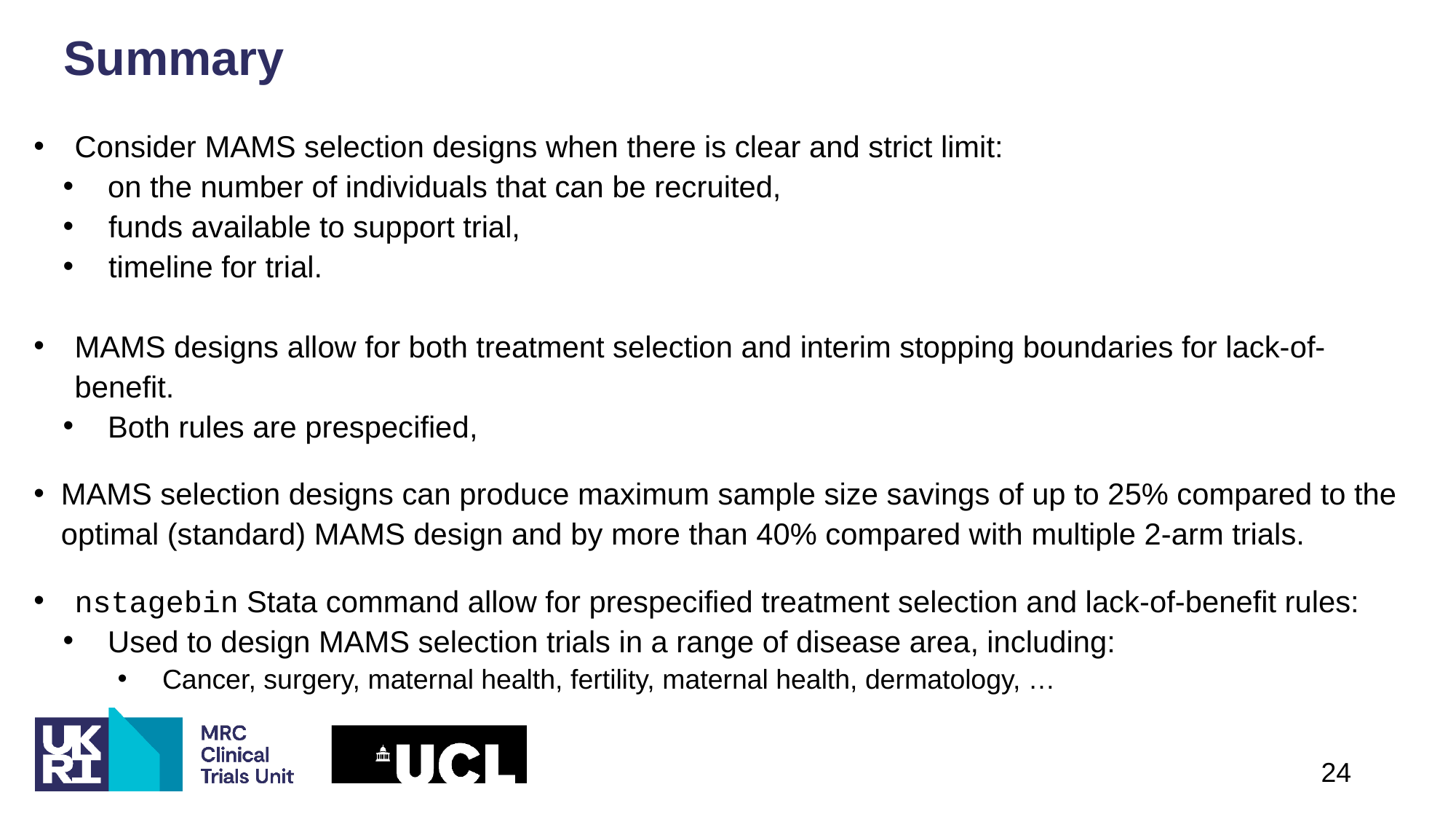

Summary
Consider MAMS selection designs when there is clear and strict limit:
on the number of individuals that can be recruited,
funds available to support trial,
timeline for trial.

MAMS designs allow for both treatment selection and interim stopping boundaries for lack-of-benefit.
Both rules are prespecified,
MAMS selection designs can produce maximum sample size savings of up to 25% compared to the optimal (standard) MAMS design and by more than 40% compared with multiple 2-arm trials.
nstagebin Stata command allow for prespecified treatment selection and lack-of-benefit rules:
Used to design MAMS selection trials in a range of disease area, including:
Cancer, surgery, maternal health, fertility, maternal health, dermatology, …
24